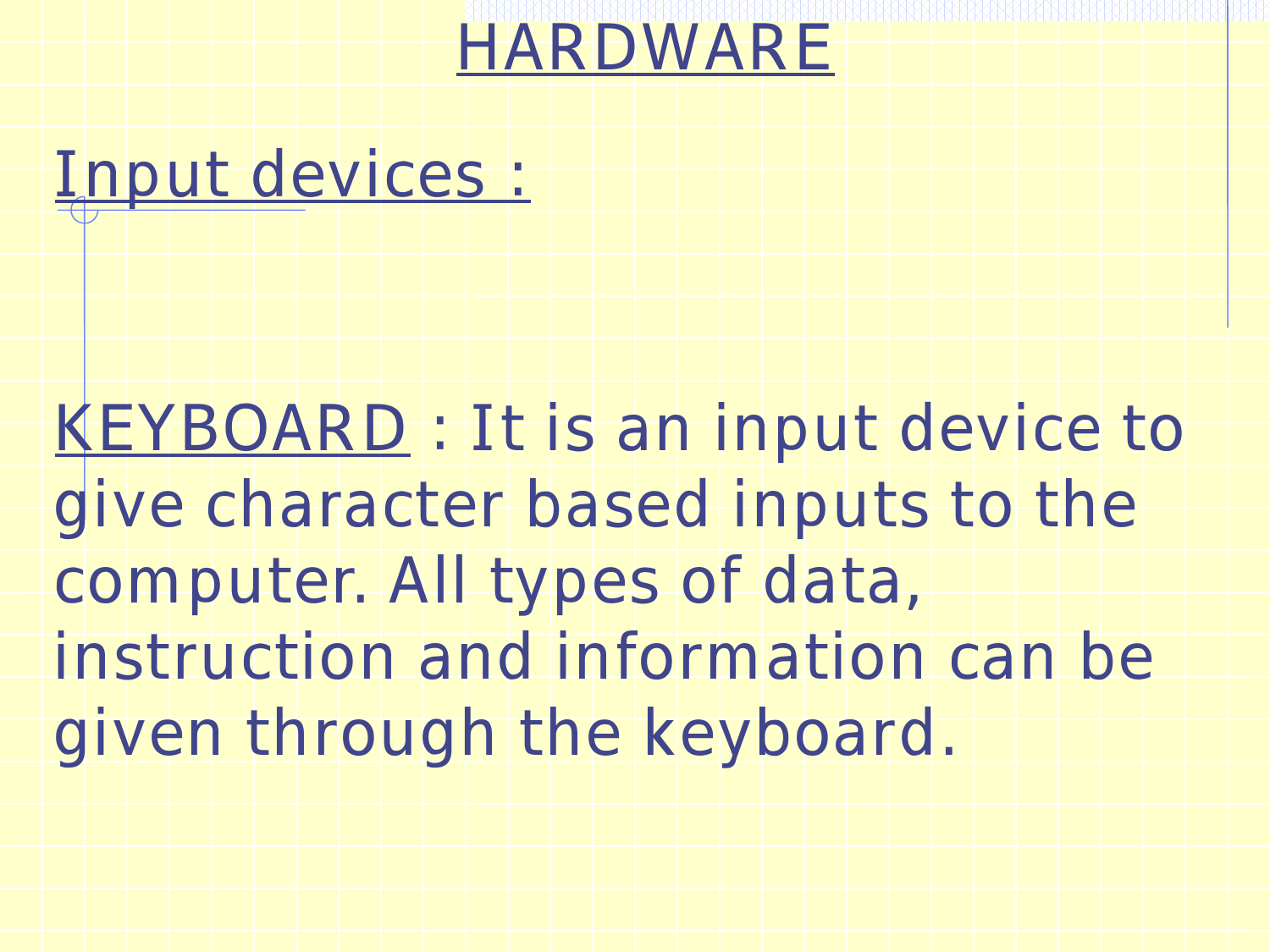

HARDWARE
Input devices :
KEYBOARD : It is an input device to give character based inputs to the computer. All types of data, instruction and information can be given through the keyboard.